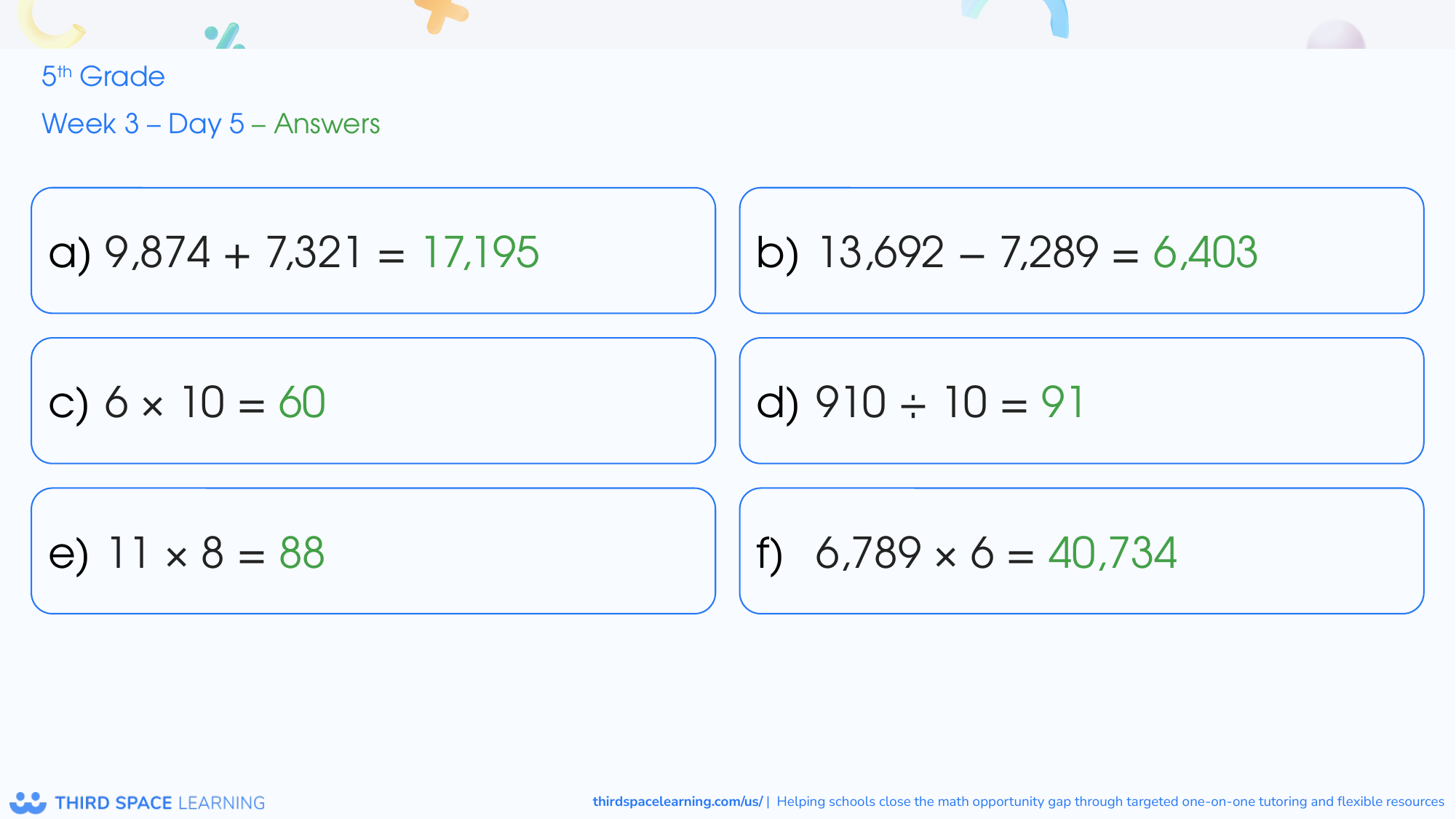

5th Grade
Week 3 – Day 5 – Answers
9,874 + 7,321 = 17,195
13,692 − 7,289 = 6,403
6 × 10 = 60
910 ÷ 10 = 91
11 × 8 = 88
6,789 × 6 = 40,734